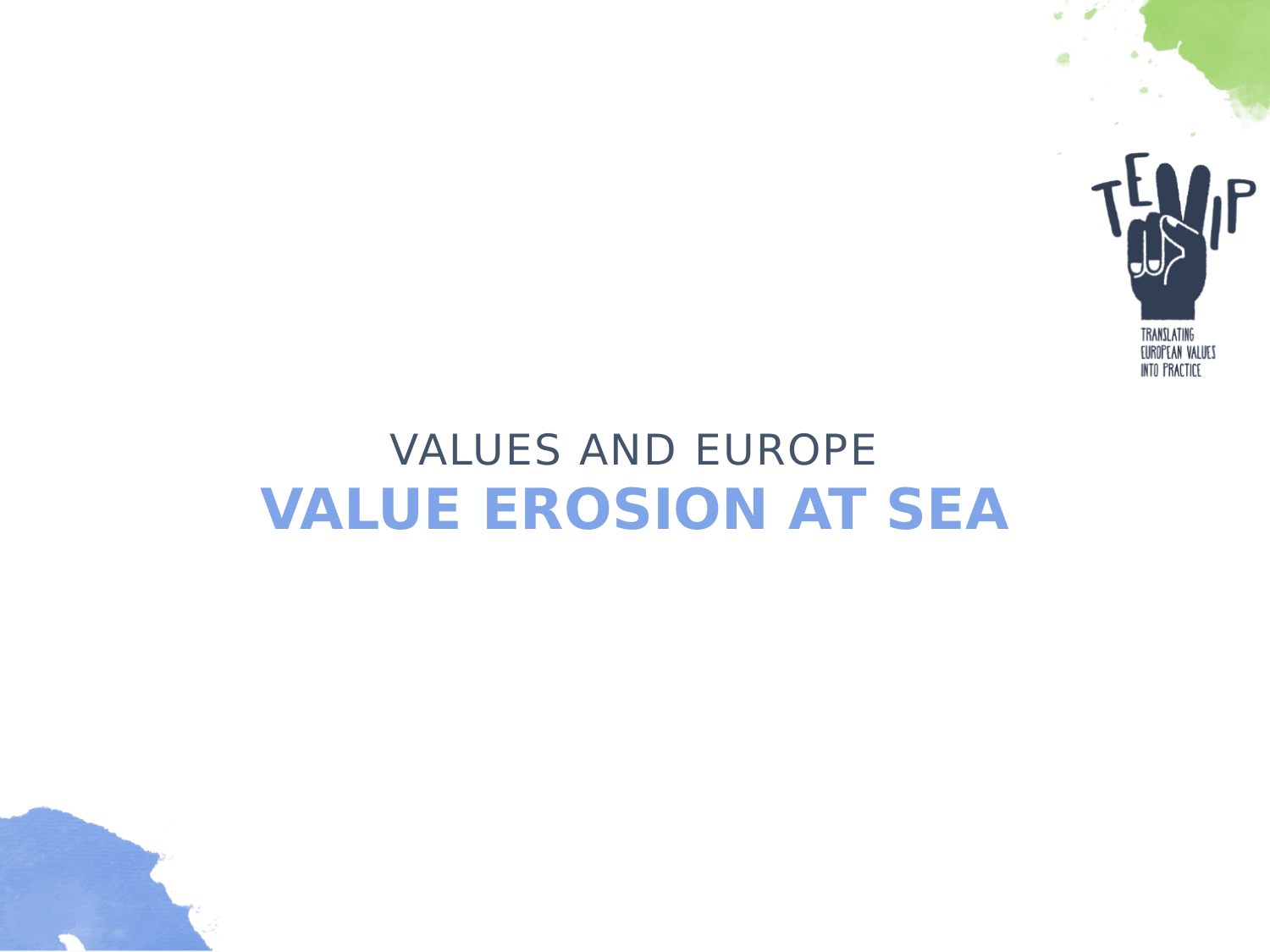

VALUES AND EUROPE
VALUE EROSION AT SEA